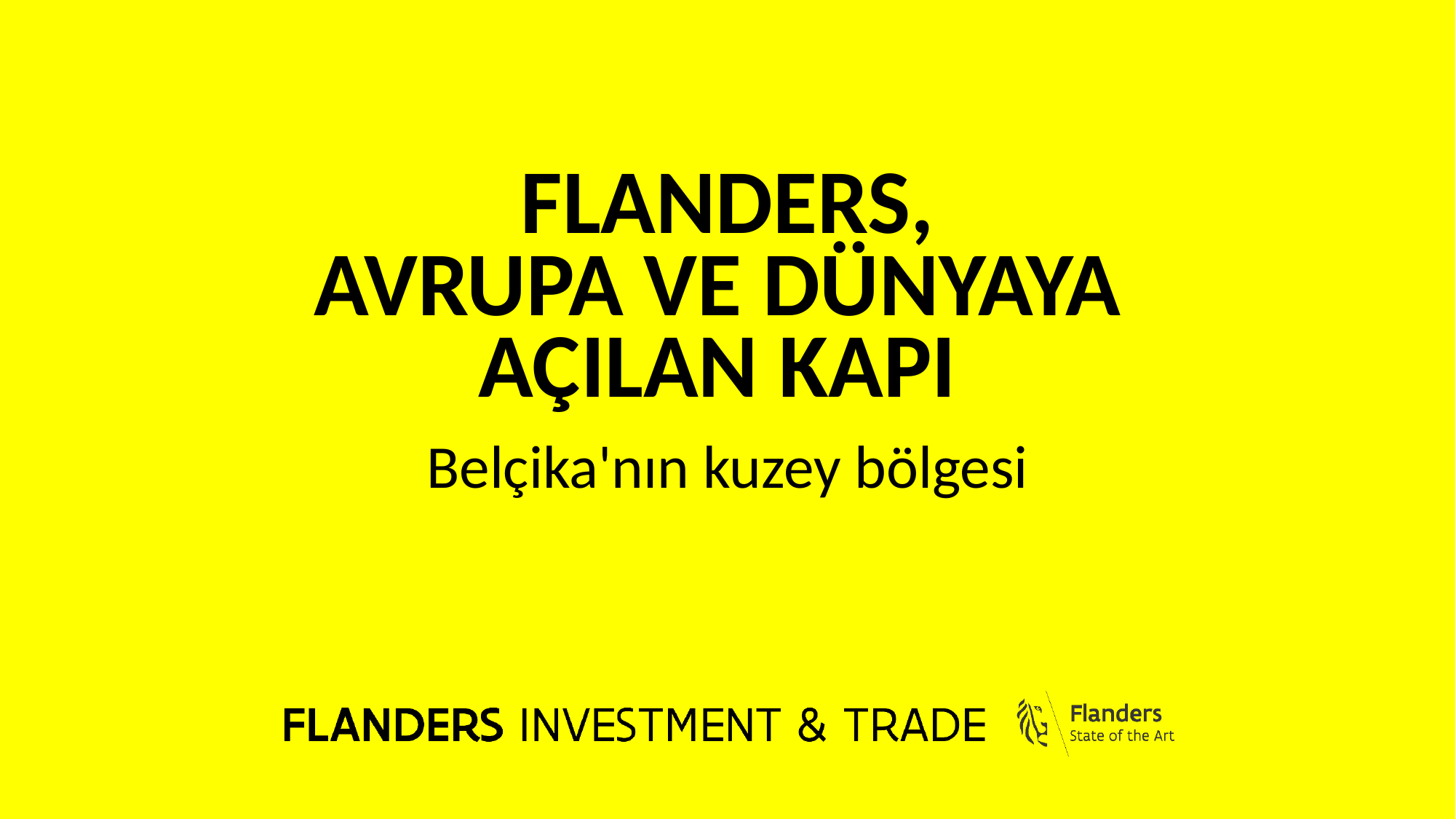

# Flanders, AVRUPA ve DüNYAYA AçILAN KAPI
Belçika'nın kuzey bölgesi